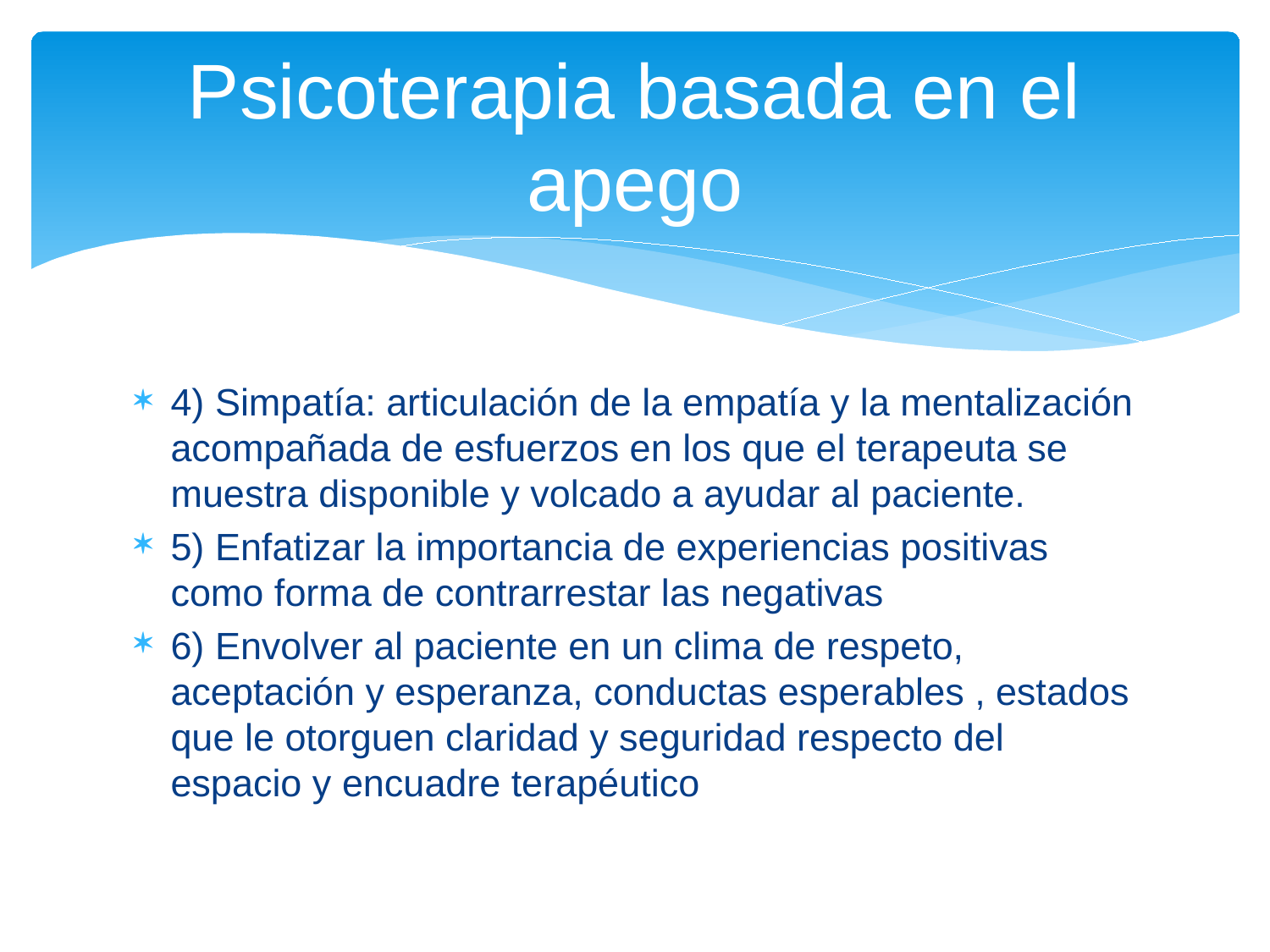

# Psicoterapia basada en el apego
4) Simpatía: articulación de la empatía y la mentalización acompañada de esfuerzos en los que el terapeuta se muestra disponible y volcado a ayudar al paciente.
5) Enfatizar la importancia de experiencias positivas como forma de contrarrestar las negativas
6) Envolver al paciente en un clima de respeto, aceptación y esperanza, conductas esperables , estados que le otorguen claridad y seguridad respecto del espacio y encuadre terapéutico